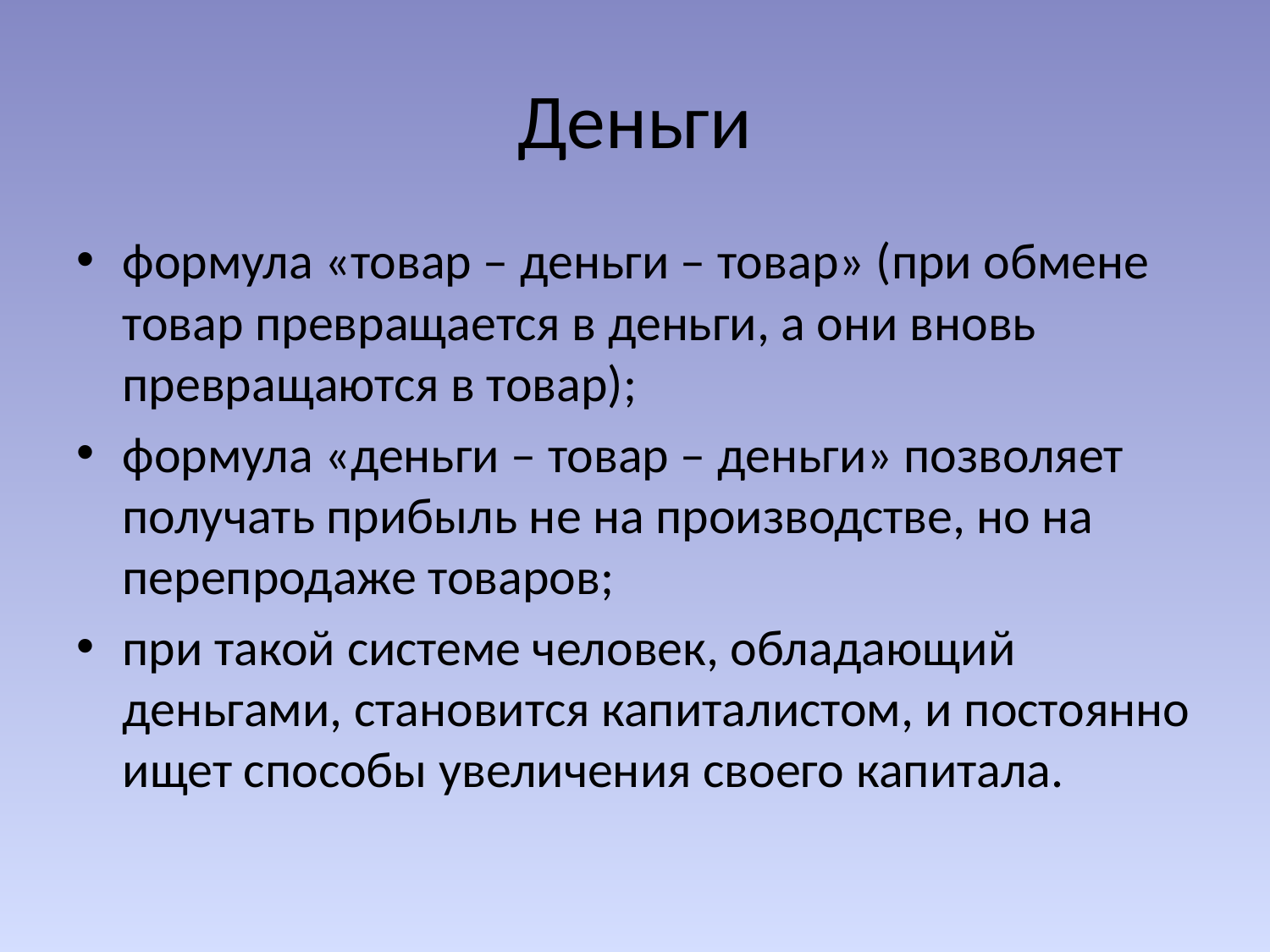

# Деньги
формула «товар – деньги – товар» (при обмене товар превращается в деньги, а они вновь превращаются в товар);
формула «деньги – товар – деньги» позволяет получать прибыль не на производстве, но на перепродаже товаров;
при такой системе человек, обладающий деньгами, становится капиталистом, и постоянно ищет способы увеличения своего капитала.